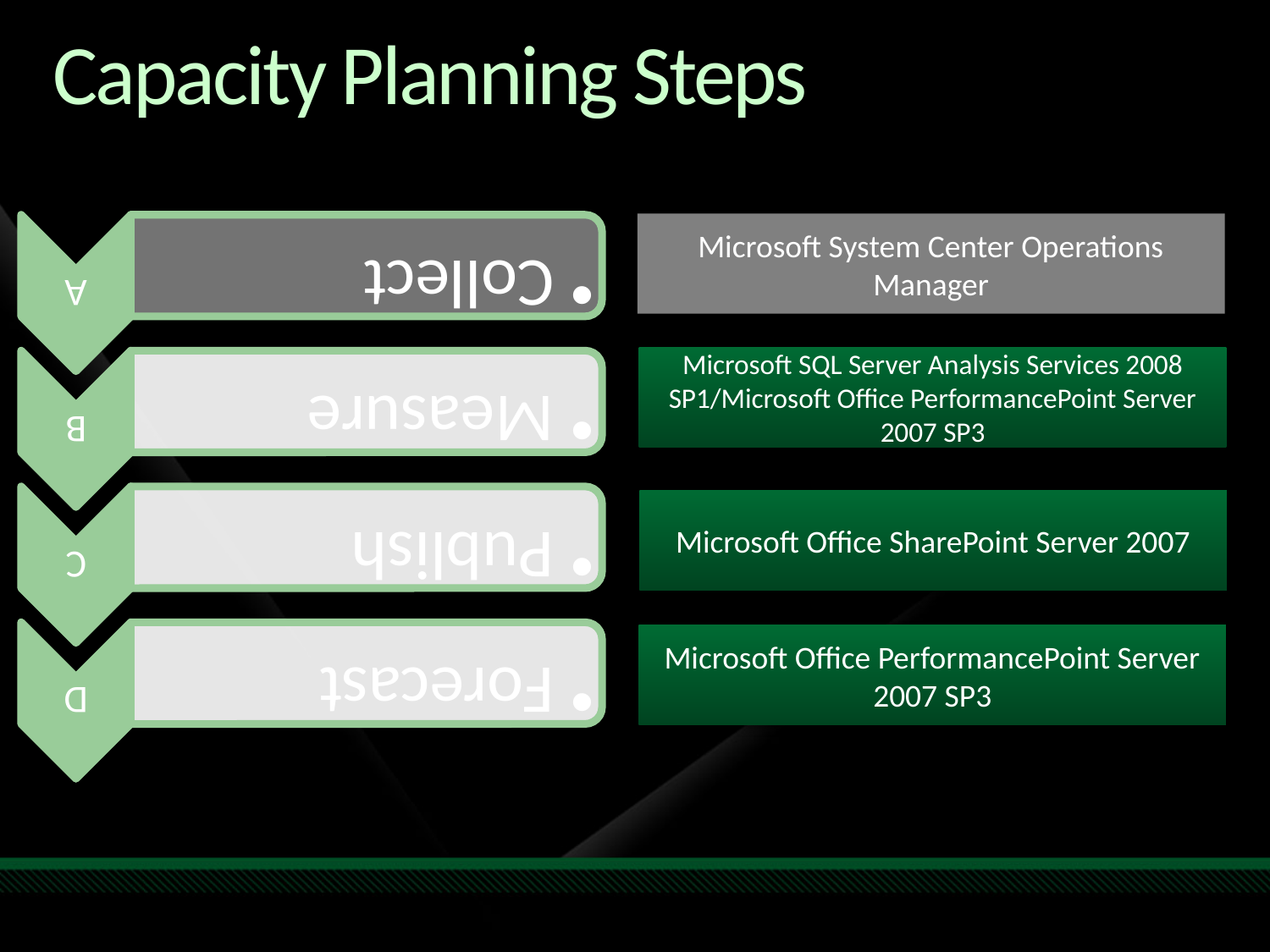

# Capacity Planning Steps
Microsoft System Center Operations Manager
A
Collect
B
Measure
C
Publish
D
Forecast
Microsoft SQL Server Analysis Services 2008 SP1/Microsoft Office PerformancePoint Server 2007 SP3
Microsoft Office SharePoint Server 2007
Microsoft Office PerformancePoint Server 2007 SP3